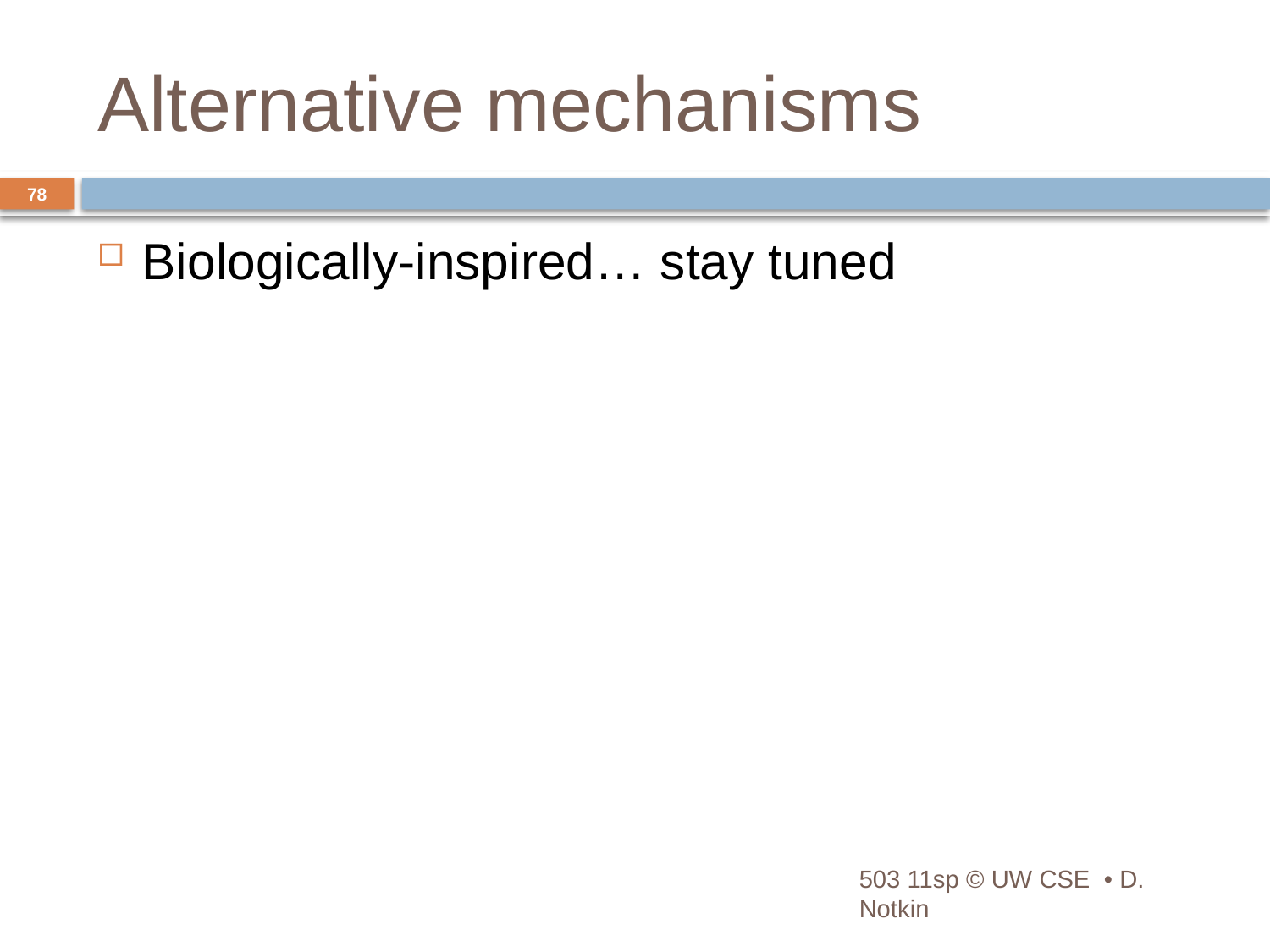

# Alternative mechanisms
78
Biologically-inspired… stay tuned
503 11sp © UW CSE  • D. Notkin